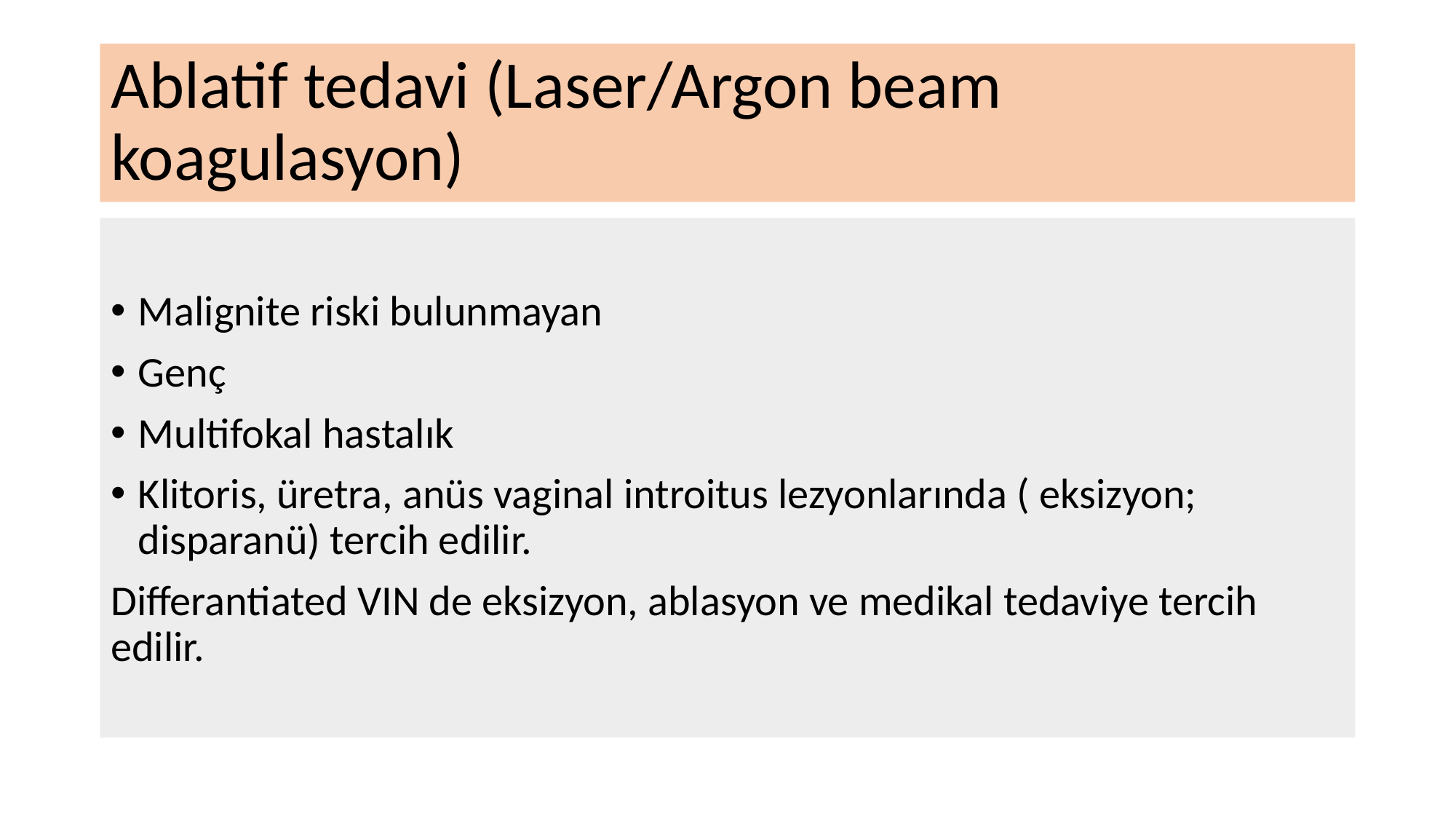

# Ablatif tedavi (Laser/Argon beam koagulasyon)

Malignite riski bulunmayan
Genç
Multifokal hastalık
Klitoris, üretra, anüs vaginal introitus lezyonlarında ( eksizyon; disparanü) tercih edilir.
Differantiated VIN de eksizyon, ablasyon ve medikal tedaviye tercih edilir.